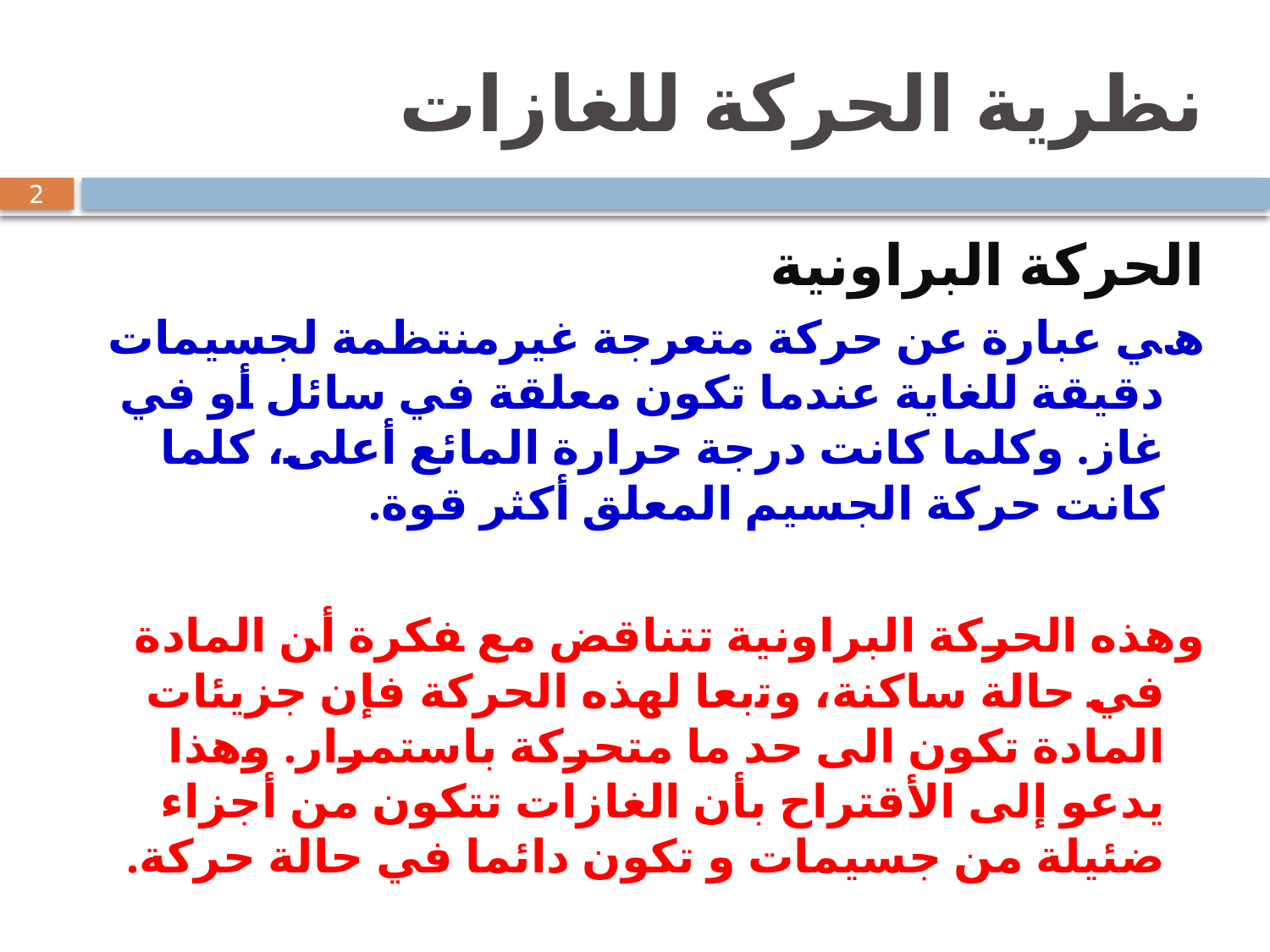

# نظرية الحركة للغازات
2
الحركة البراونية
ھﻲ ﻋﺒﺎرة ﻋﻦ ﺣﺮﻛﺔ ﻣﺘﻌﺮﺟﺔ ﻏﯿﺮﻣﻨﺘﻈﻤﺔ ﻟﺠﺴﯿﻤﺎت دﻗﯿﻘﺔ ﻟﻠﻐﺎﯾﺔ ﻋﻨﺪﻣﺎ ﺗﻜﻮن ﻣﻌﻠﻘﺔ ﻓﻲ ﺳﺎﺋﻞ أو ﻓﻲ ﻏﺎز. وﻛﻠﻤﺎ ﻛﺎﻧﺖ درﺟﺔ ﺣﺮارة اﻟﻤﺎﺋﻊ أﻋﻠﻰ، ﻛﻠﻤﺎ ﻛﺎﻧﺖ ﺣﺮﻛﺔ اﻟﺠﺴﯿﻢ اﻟﻤﻌﻠﻖ أﻛﺜﺮ ﻗﻮة.

وهذه اﻟﺤﺮﻛﺔ اﻟﺒﺮاوﻧﯿﺔ تتناقض مع ﻔﻜﺮة أﻦ اﻟﻤﺎدة في ﺣﺎﻟﺔ ﺳﺎﻛﻨﺔ، وﺗبعا لهذه الحركة فإن ﺟﺰﯾﺌﺎت اﻟﻤﺎدة ﺗﻜﻮن اﻟﻰ ﺣﺪ ﻣﺎ ﻣﺘﺤﺮﻛﺔ ﺑﺎﺳﺘﻤﺮار. وهذا يدعو إلى الأﻗﺘﺮاح ﺑﺄن اﻟﻐﺎزات ﺗﺘﻜﻮن ﻣﻦ أﺟﺰاء ﺿﺌﯿﻠﺔ ﻣﻦ جسيمات و ﺗﻜﻮن داﺋﻤﺎ ﻓﻲ حالة ﺣﺮﻛﺔ.